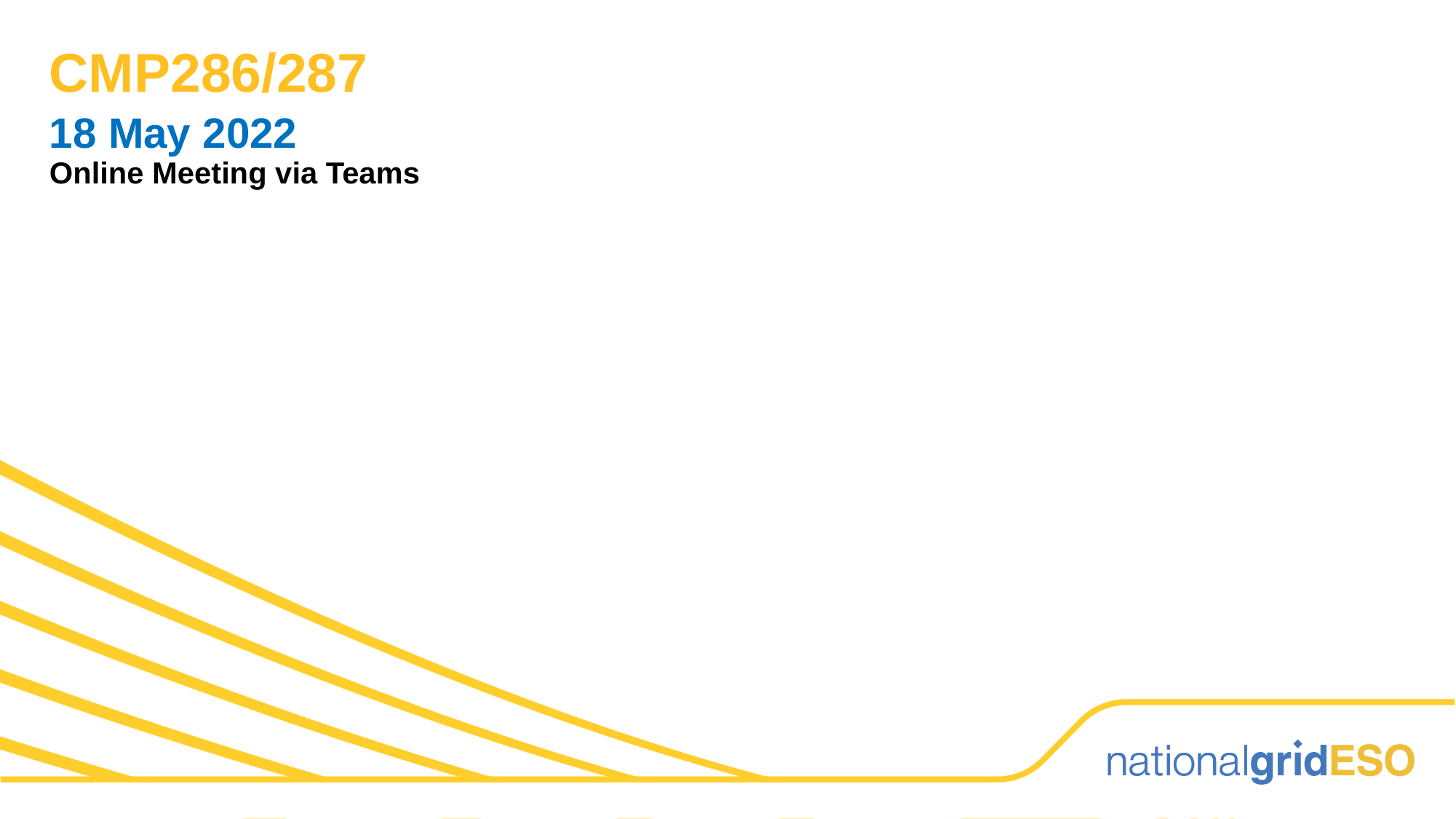

CMP286/287
# 18 May 2022
Online Meeting via Teams